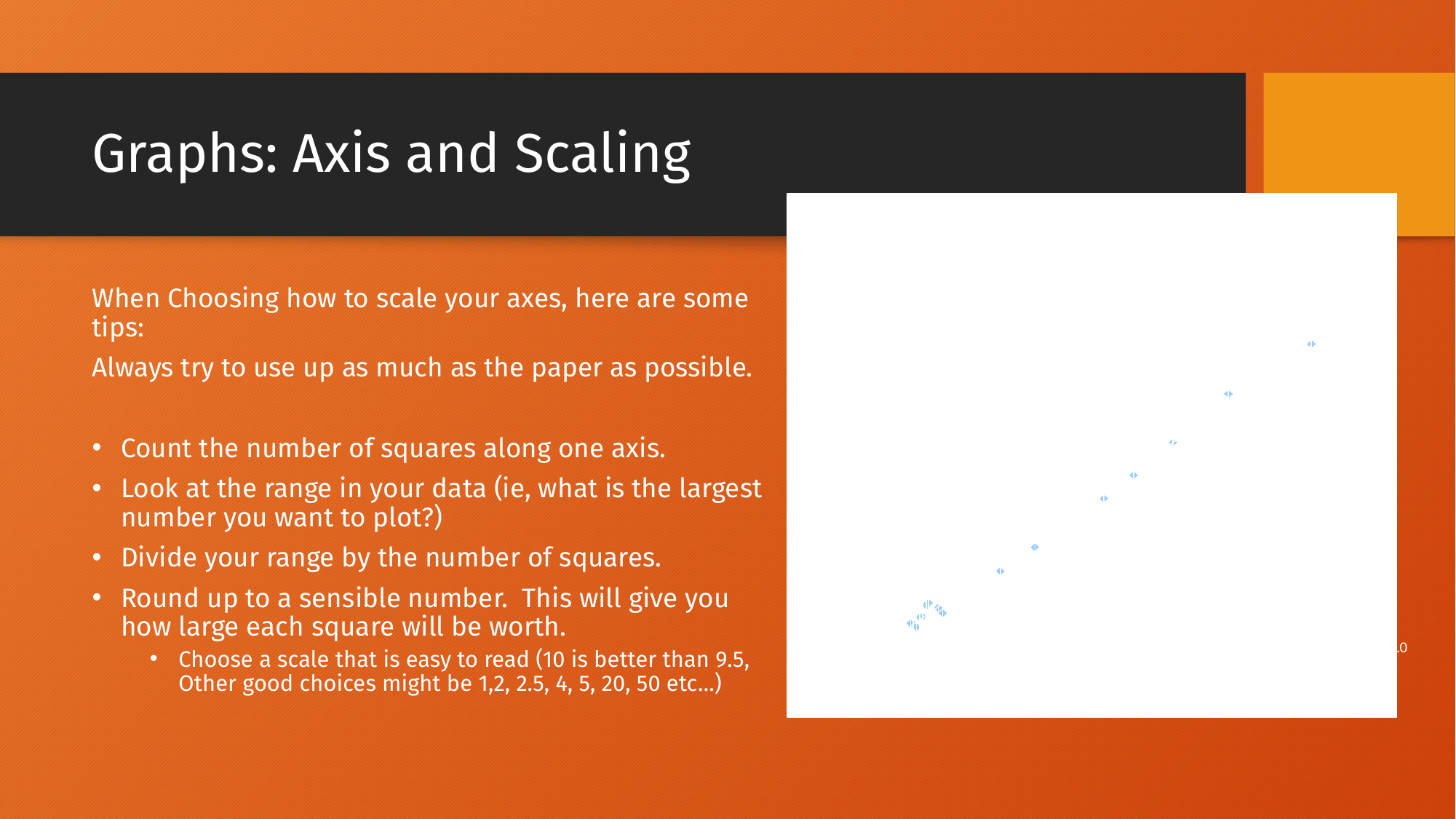

# Graphs: Axis and Scaling

### Chart: Graph of Acceleration vs Inverse Mass of a Cart Moving Under the Influence of a Constant Force

| Category |  |
|---|---|
When Choosing how to scale your axes, here are some tips:
Always try to use up as much as the paper as possible.

Count the number of squares along one axis.
Look at the range in your data (ie, what is the largest number you want to plot?)
Divide your range by the number of squares.
Round up to a sensible number.  This will give you how large each square will be worth.
Choose a scale that is easy to read (10 is better than 9.5,  Other good choices might be 1,2, 2.5, 4, 5, 20, 50 etc…)